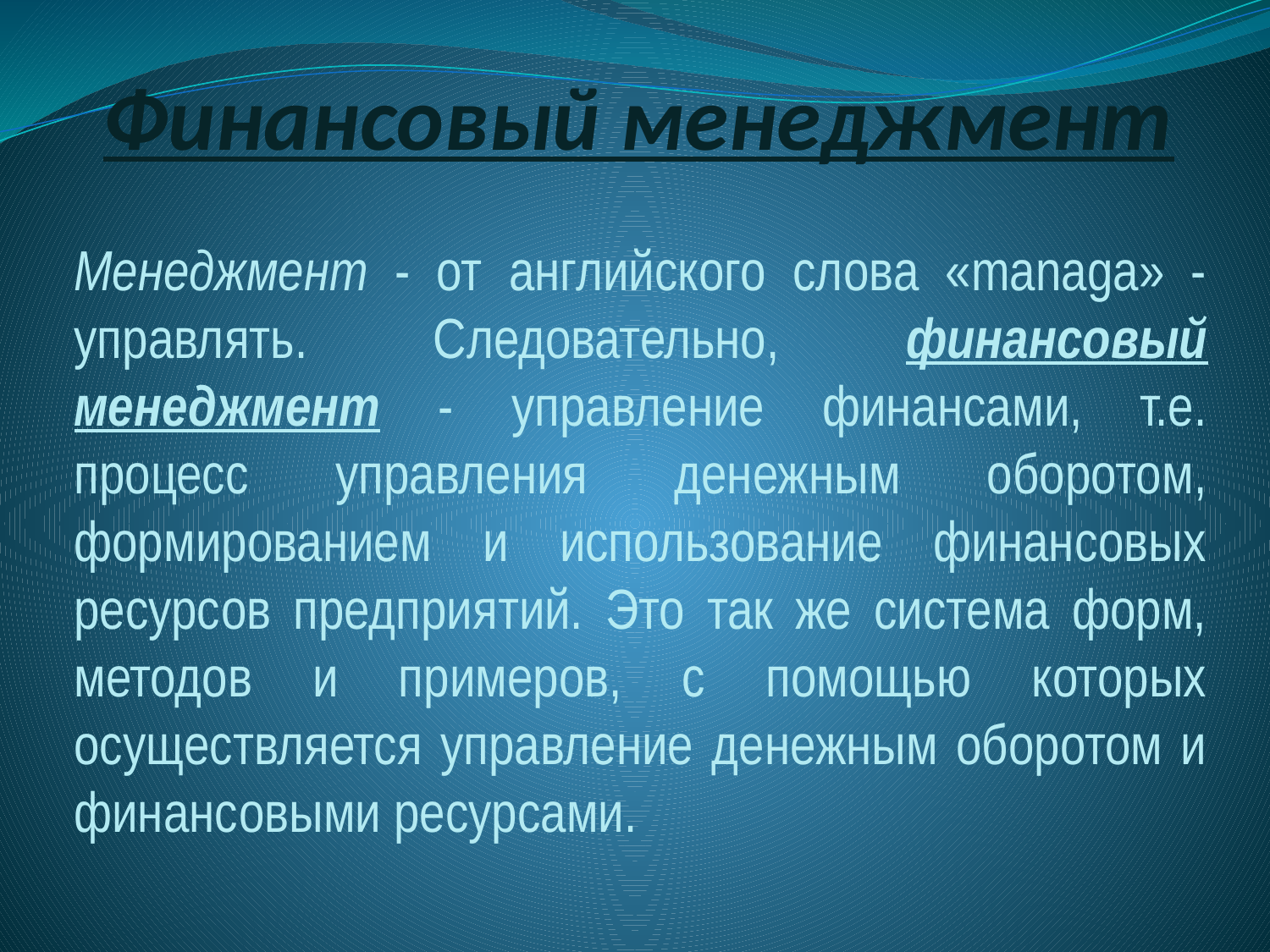

# Финансовый менеджмент
Менеджмент - от английского слова «managa» - управлять. Следовательно, финансовый менеджмент - управление финансами, т.е. процесс управления денежным оборотом, формированием и использование финансовых ресурсов предприятий. Это так же система форм, методов и примеров, с помощью которых осуществляется управление денежным оборотом и финансовыми ресурсами.